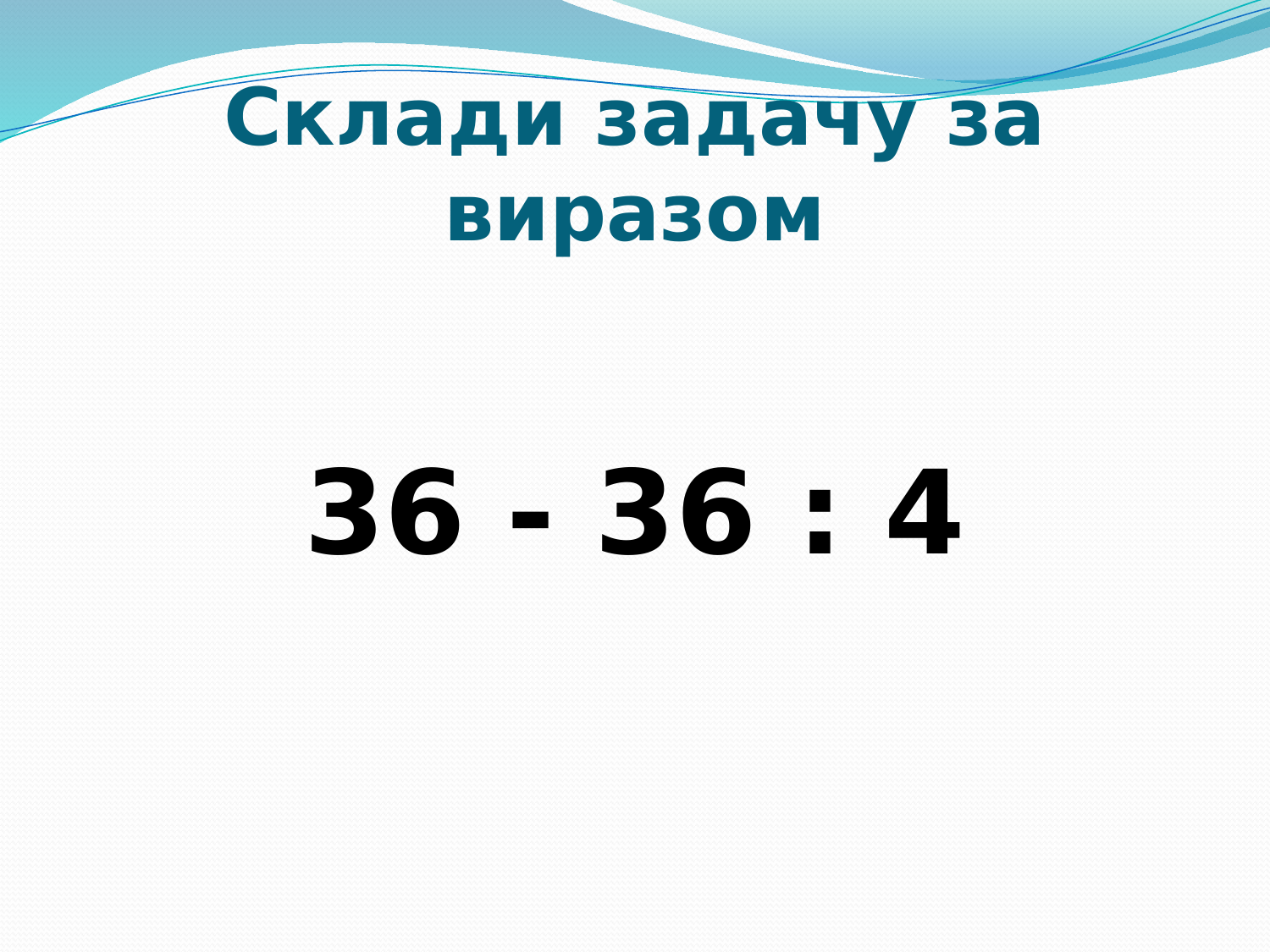

# Склади задачу за виразом

36 - 36 : 4